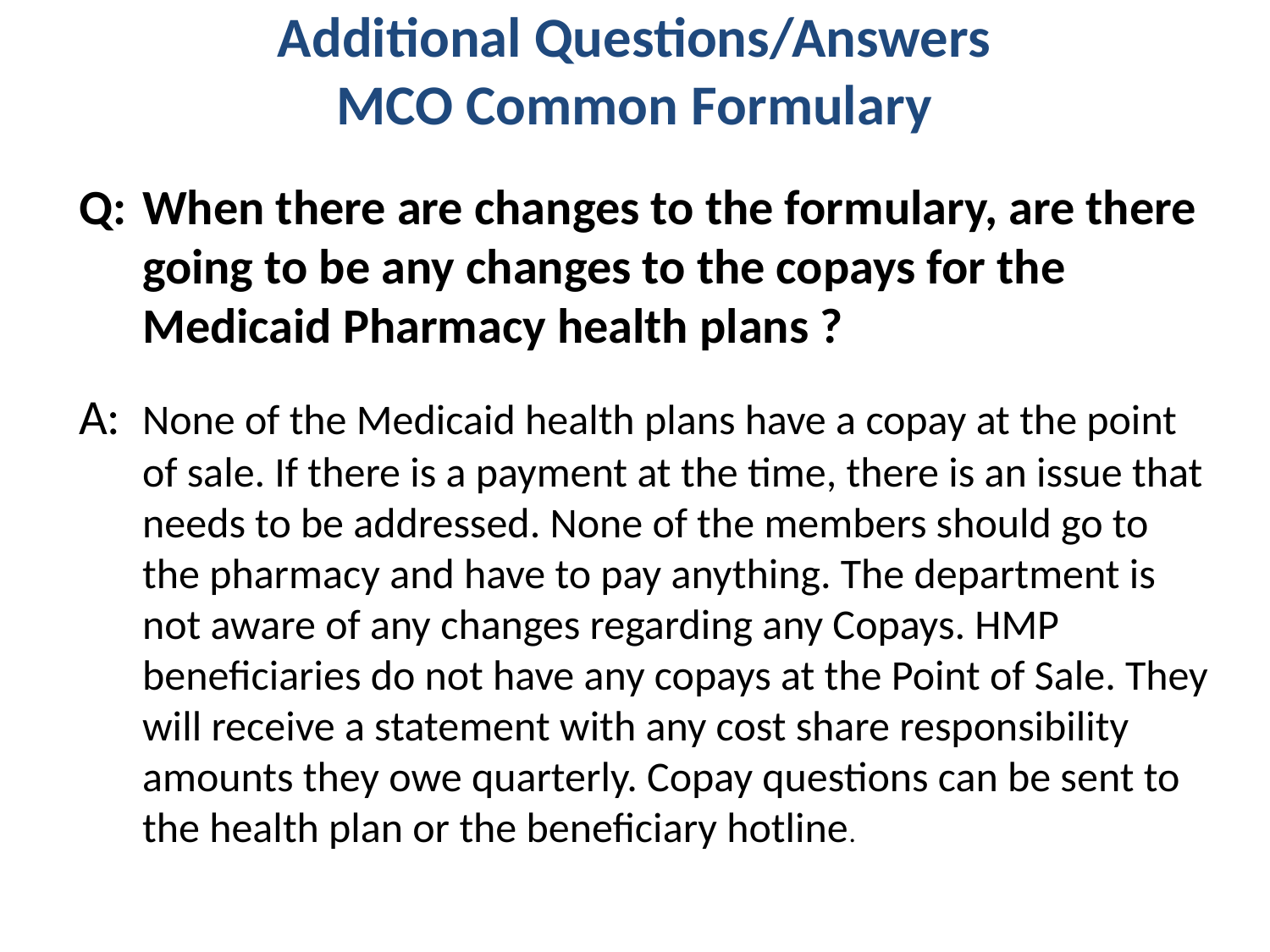

# Additional Questions/Answers MCO Common Formulary
Q:	When there are changes to the formulary, are there going to be any changes to the copays for the Medicaid Pharmacy health plans ?

A:	None of the Medicaid health plans have a copay at the point of sale. If there is a payment at the time, there is an issue that needs to be addressed. None of the members should go to the pharmacy and have to pay anything. The department is not aware of any changes regarding any Copays. HMP beneficiaries do not have any copays at the Point of Sale. They will receive a statement with any cost share responsibility amounts they owe quarterly. Copay questions can be sent to the health plan or the beneficiary hotline.